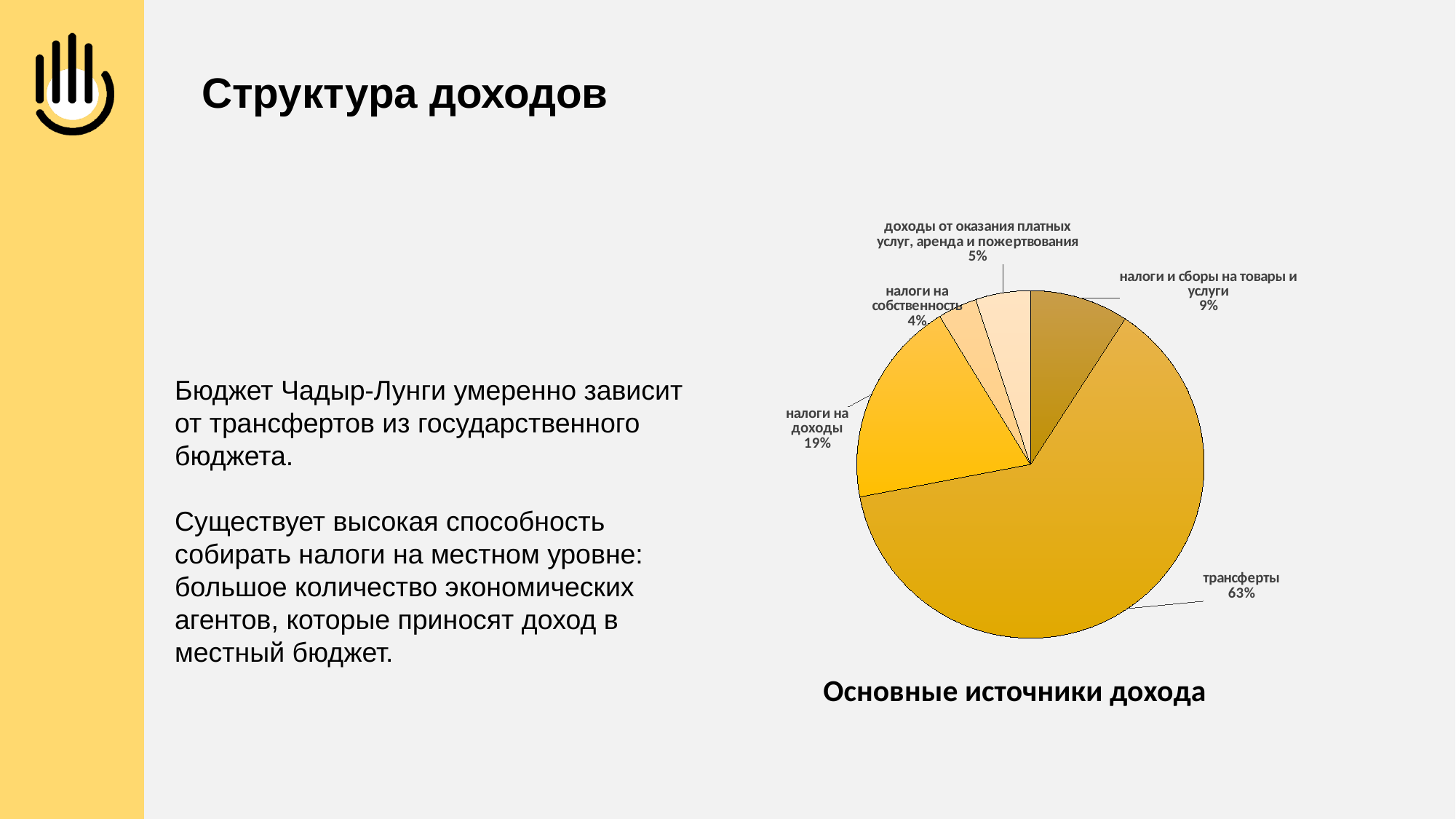

Структура доходов

### Chart

| Category |  |
|---|---|
| налоги и сборы на товары и услуги | 0.09080000000000003 |
| трансферты | 0.6223000000000002 |
| налоги на доходы | 0.19080000000000005 |
| налоги на собственность | 0.03600000000000001 |
| доходы от оказания платных услуг, аренда и пожертвования | 0.05060000000000001 |
Бюджет Чадыр-Лунги умеренно зависит от трансфертов из государственного бюджета.

Существует высокая способность собирать налоги на местном уровне: большое количество экономических агентов, которые приносят доход в местный бюджет.
Основные источники дохода